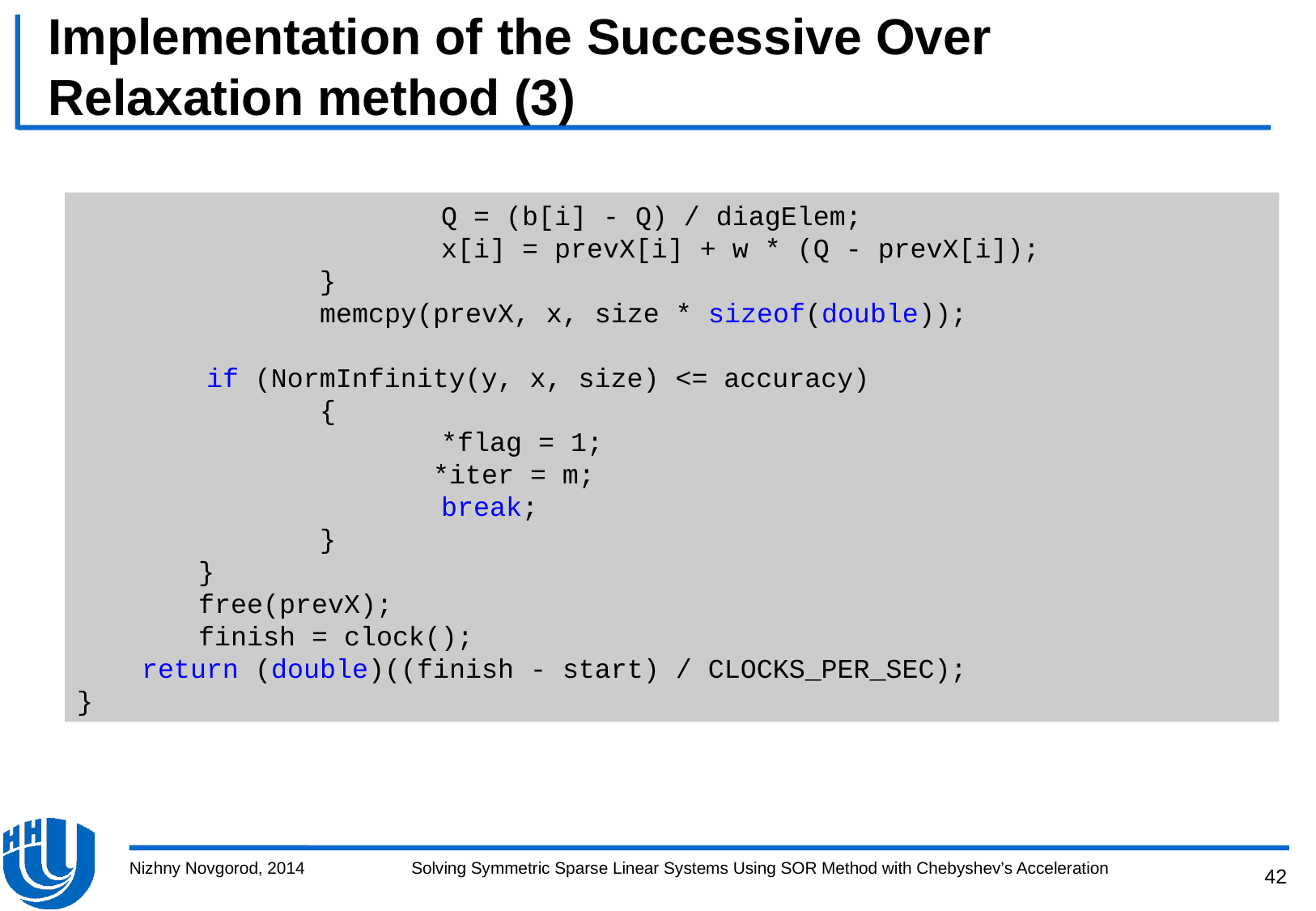

# Implementation of the Successive Over Relaxation method (3)
			Q = (b[i] - Q) / diagElem;
			x[i] = prevX[i] + w * (Q - prevX[i]);
		}
		memcpy(prevX, x, size * sizeof(double));

        if (NormInfinity(y, x, size) <= accuracy)
		{
			*flag = 1;
		       *iter = m;
			break;
		}
	}
	free(prevX);
	finish = clock();
    return (double)((finish - start) / CLOCKS_PER_SEC);
}
Nizhny Novgorod, 2014
Solving Symmetric Sparse Linear Systems Using SOR Method with Chebyshev’s Acceleration